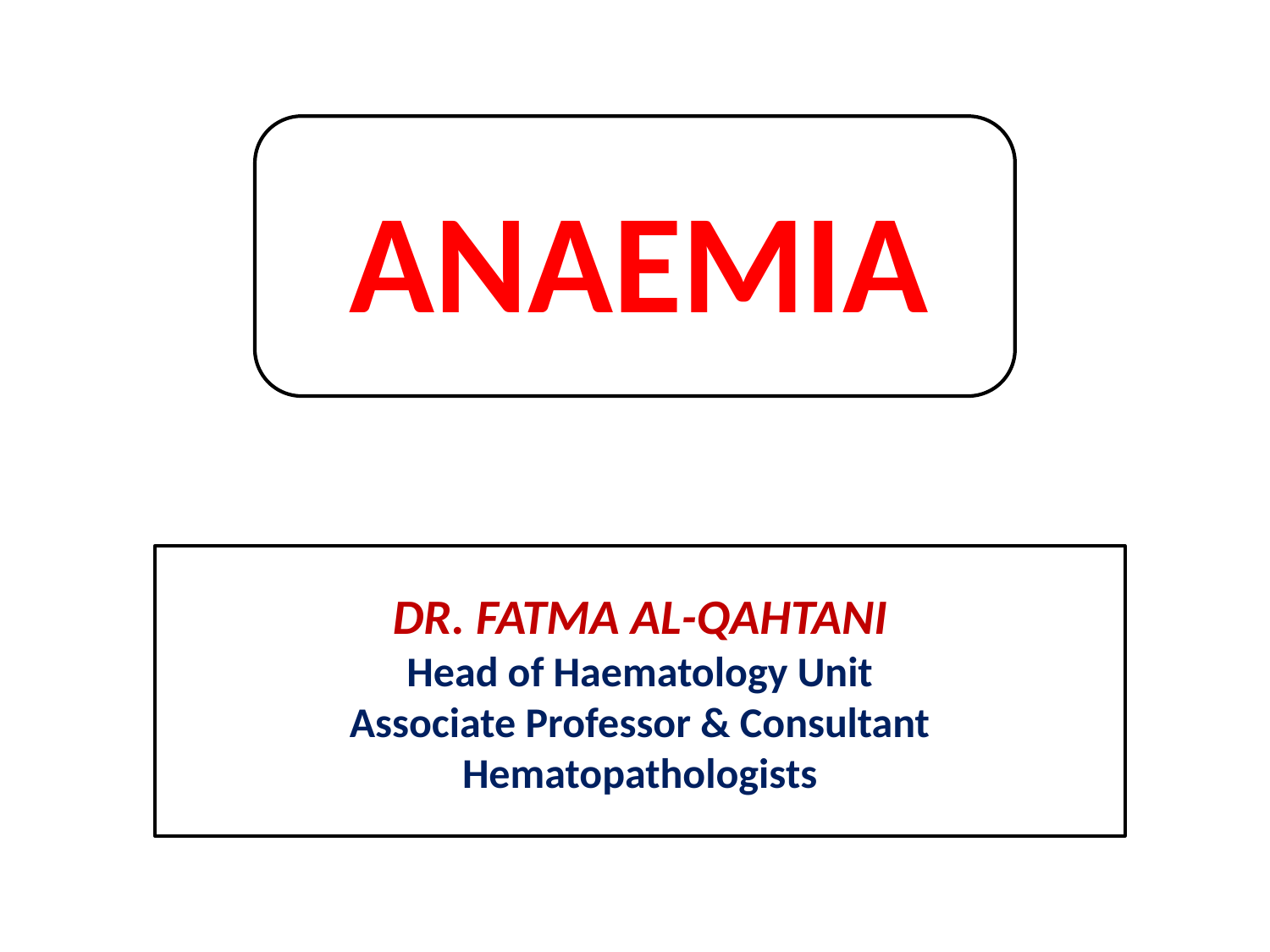

ANAEMIA
DR. FATMA AL-QAHTANI
Head of Haematology Unit
Associate Professor & Consultant Hematopathologists